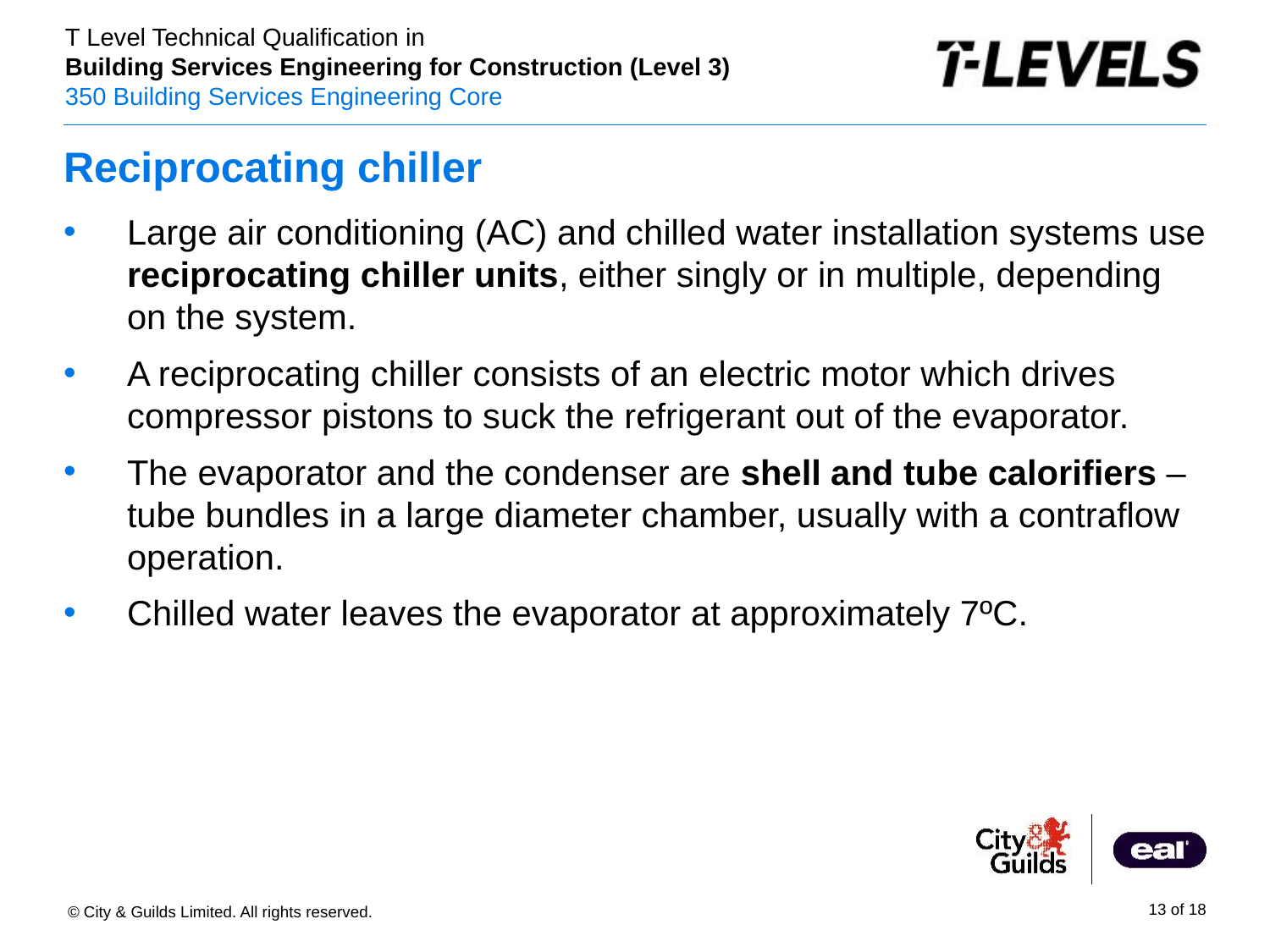

# Reciprocating chiller
Large air conditioning (AC) and chilled water installation systems use reciprocating chiller units, either singly or in multiple, depending on the system.
A reciprocating chiller consists of an electric motor which drives compressor pistons to suck the refrigerant out of the evaporator.
The evaporator and the condenser are shell and tube calorifiers – tube bundles in a large diameter chamber, usually with a contraflow operation.
Chilled water leaves the evaporator at approximately 7ºC.